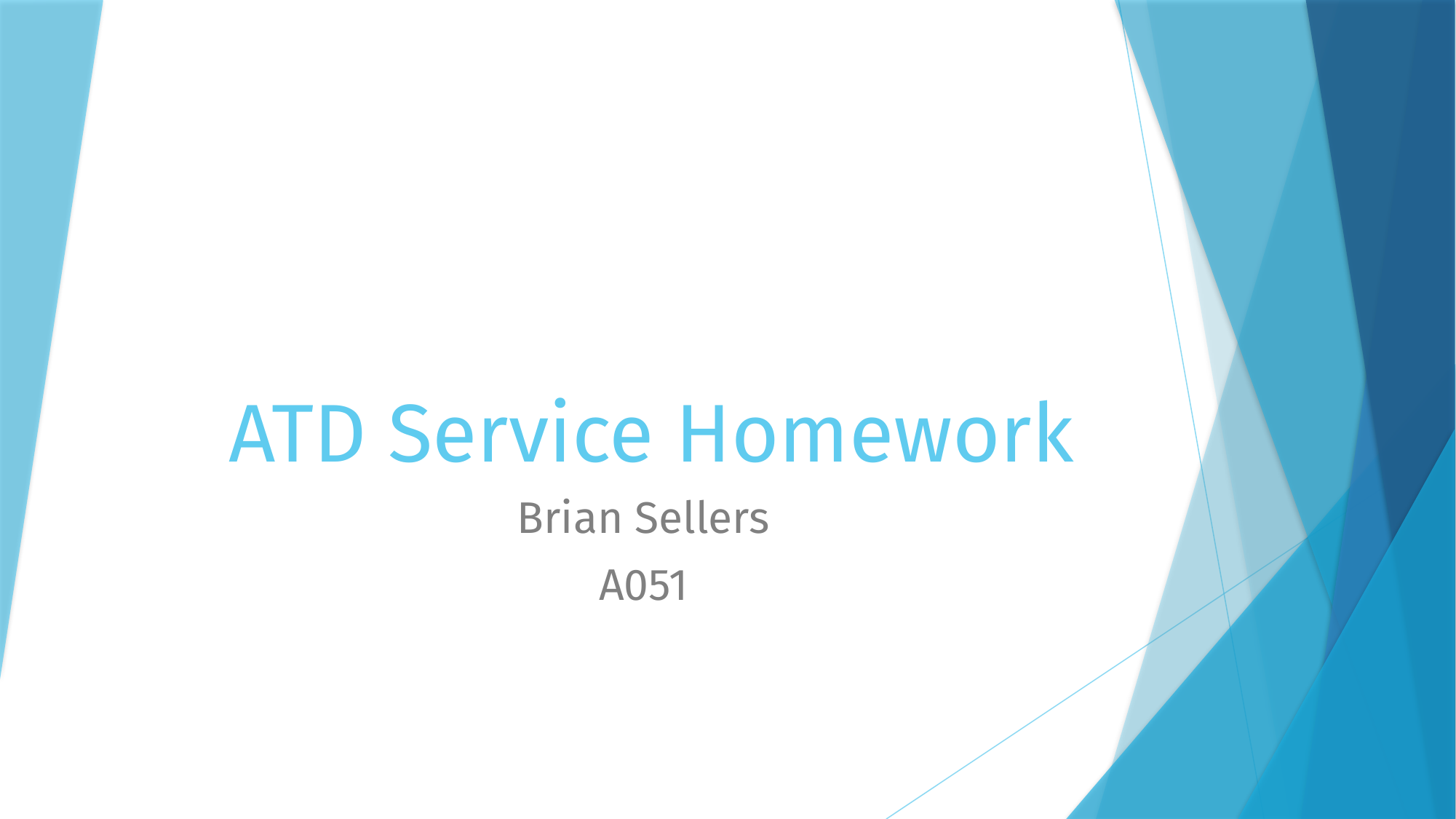

# ATD Service Homework
Brian Sellers
A051